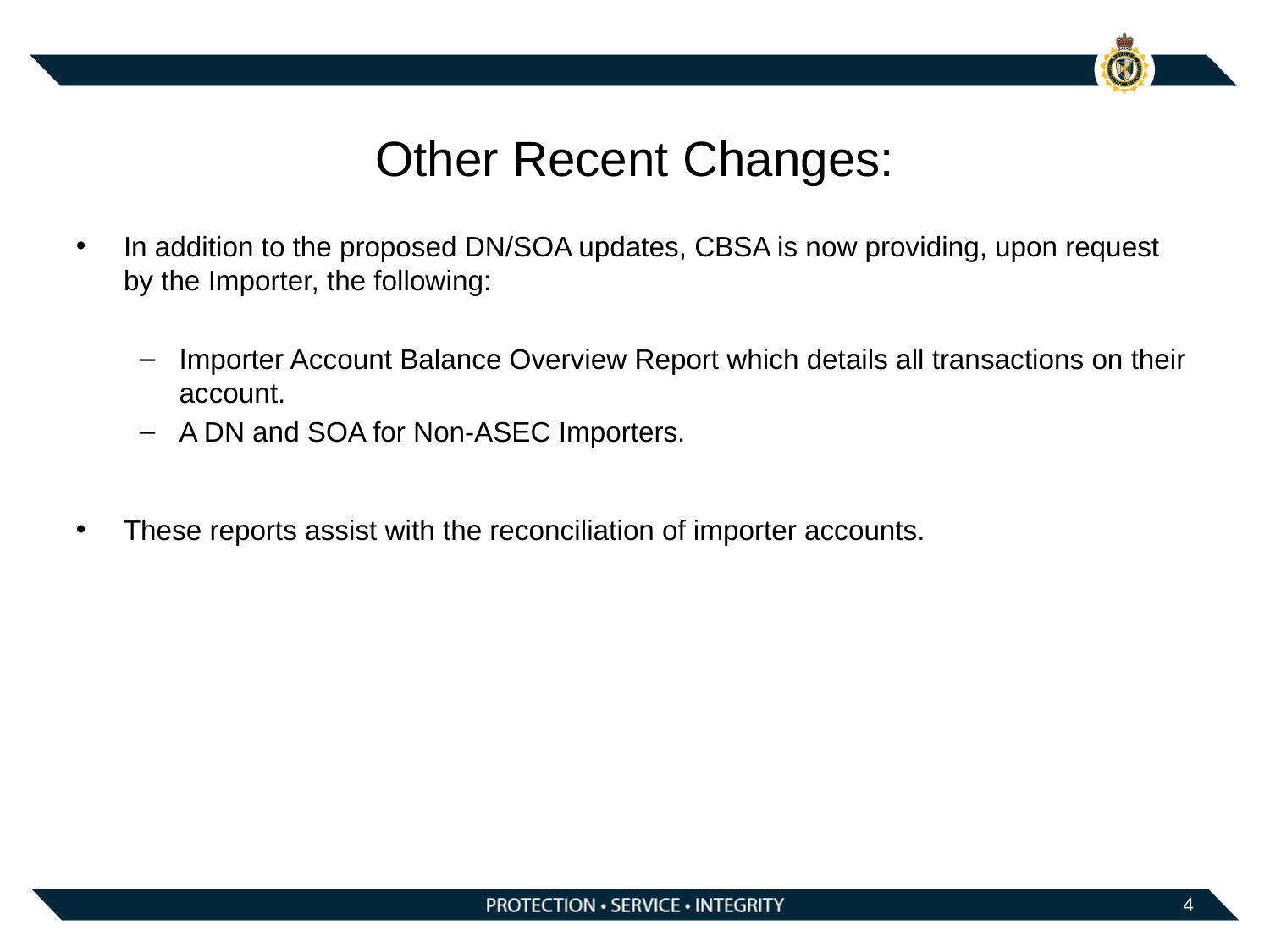

# Other Recent Changes:
In addition to the proposed DN/SOA updates, CBSA is now providing, upon request by the Importer, the following:

Importer Account Balance Overview Report which details all transactions on their account.
A DN and SOA for Non-ASEC Importers.

These reports assist with the reconciliation of importer accounts.